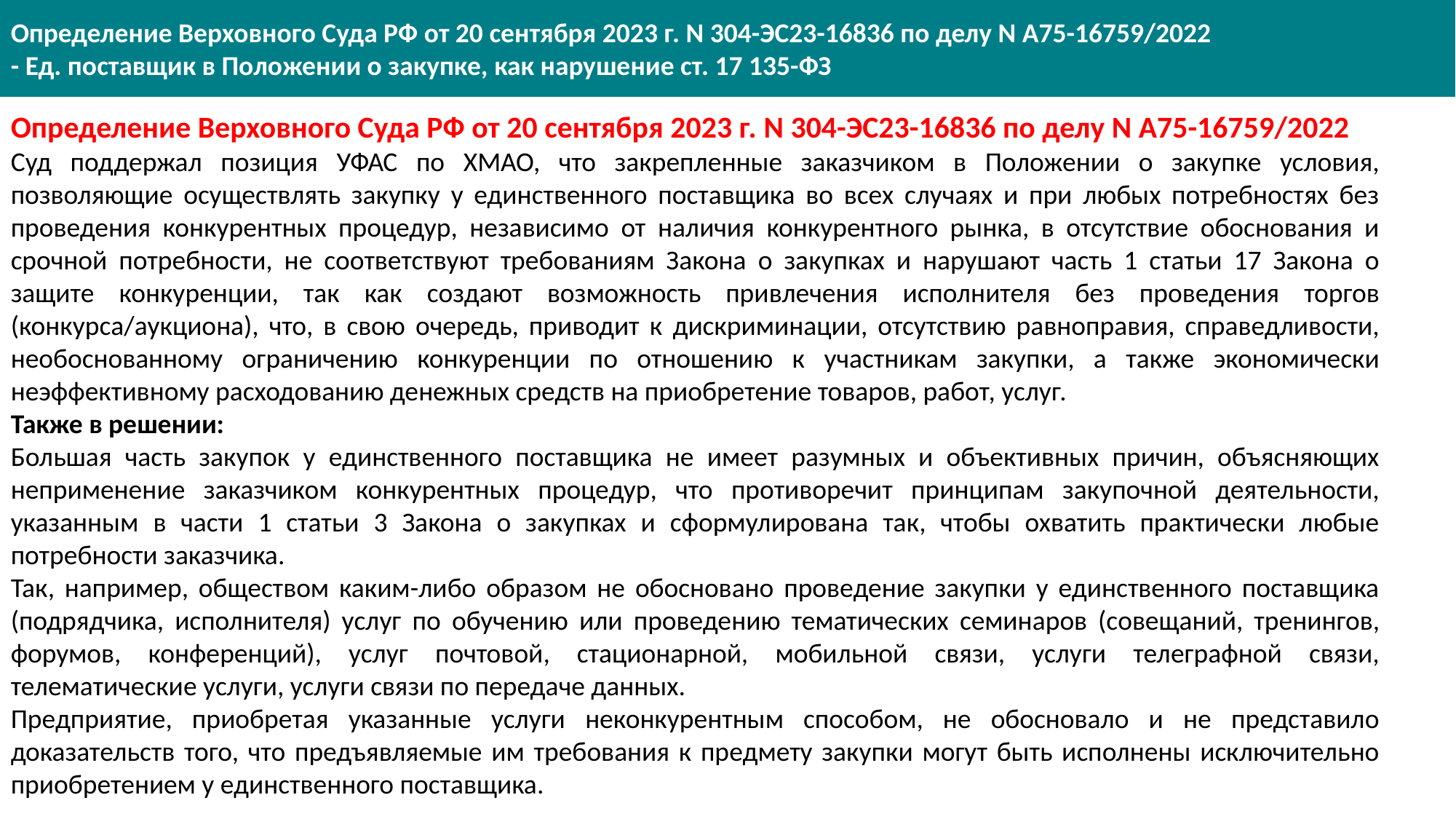

Определение Верховного Суда РФ от 20 сентября 2023 г. N 304-ЭС23-16836 по делу N А75-16759/2022
- Ед. поставщик в Положении о закупке, как нарушение ст. 17 135-ФЗ
Определение Верховного Суда РФ от 20 сентября 2023 г. N 304-ЭС23-16836 по делу N А75-16759/2022
Суд поддержал позиция УФАС по ХМАО, что закрепленные заказчиком в Положении о закупке условия, позволяющие осуществлять закупку у единственного поставщика во всех случаях и при любых потребностях без проведения конкурентных процедур, независимо от наличия конкурентного рынка, в отсутствие обоснования и срочной потребности, не соответствуют требованиям Закона о закупках и нарушают часть 1 статьи 17 Закона о защите конкуренции, так как создают возможность привлечения исполнителя без проведения торгов (конкурса/аукциона), что, в свою очередь, приводит к дискриминации, отсутствию равноправия, справедливости, необоснованному ограничению конкуренции по отношению к участникам закупки, а также экономически неэффективному расходованию денежных средств на приобретение товаров, работ, услуг.
Также в решении:
Большая часть закупок у единственного поставщика не имеет разумных и объективных причин, объясняющих неприменение заказчиком конкурентных процедур, что противоречит принципам закупочной деятельности, указанным в части 1 статьи 3 Закона о закупках и сформулирована так, чтобы охватить практически любые потребности заказчика.
Так, например, обществом каким-либо образом не обосновано проведение закупки у единственного поставщика (подрядчика, исполнителя) услуг по обучению или проведению тематических семинаров (совещаний, тренингов, форумов, конференций), услуг почтовой, стационарной, мобильной связи, услуги телеграфной связи, телематические услуги, услуги связи по передаче данных.
Предприятие, приобретая указанные услуги неконкурентным способом, не обосновало и не представило доказательств того, что предъявляемые им требования к предмету закупки могут быть исполнены исключительно приобретением у единственного поставщика.